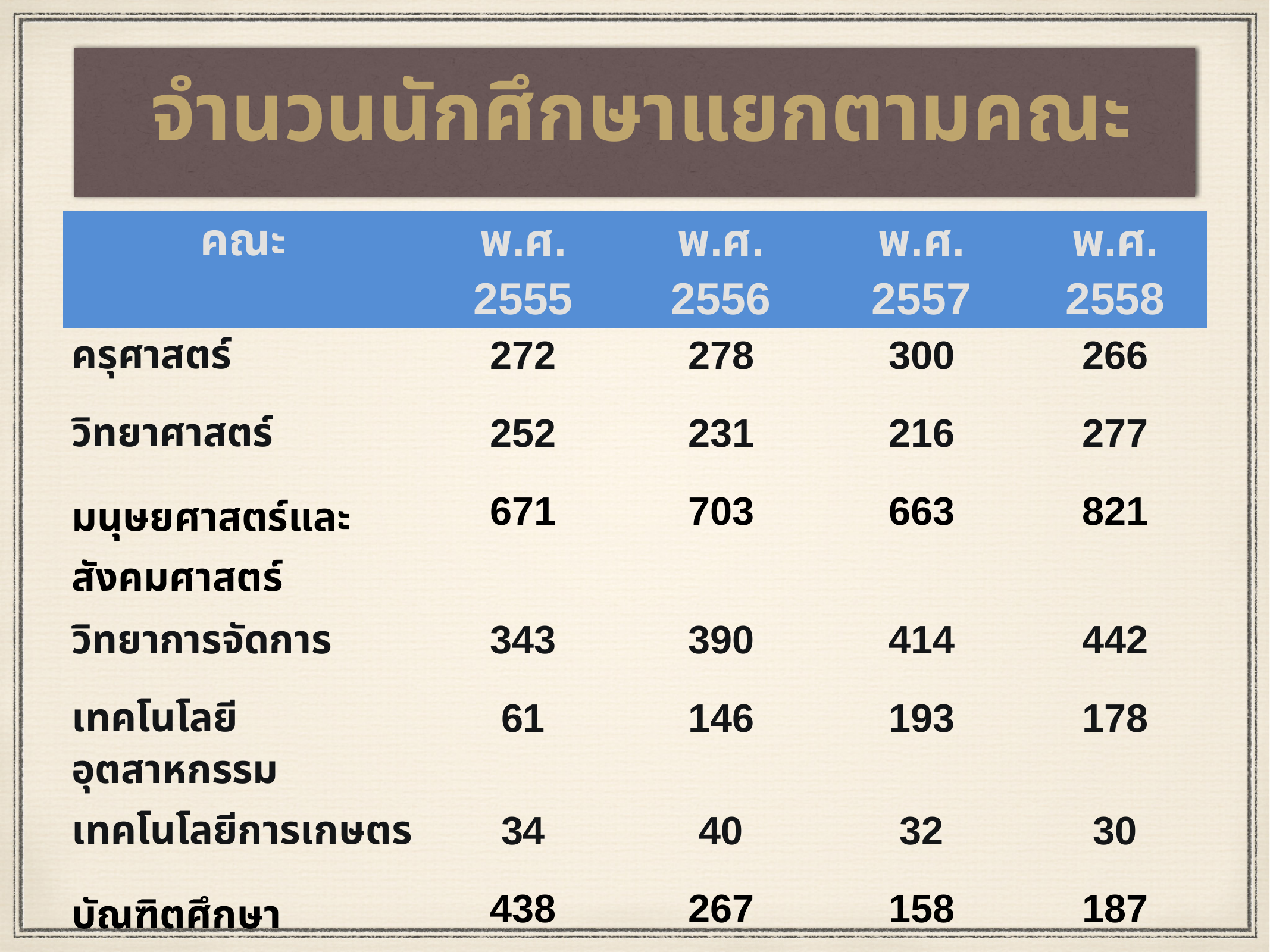

จำนวนนักศึกษาแยกตามคณะ
| คณะ | พ.ศ. 2555 | พ.ศ. 2556 | พ.ศ. 2557 | พ.ศ. 2558 |
| --- | --- | --- | --- | --- |
| ครุศาสตร์ | 272 | 278 | 300 | 266 |
| วิทยาศาสตร์ | 252 | 231 | 216 | 277 |
| มนุษยศาสตร์และสังคมศาสตร์ | 671 | 703 | 663 | 821 |
| วิทยาการจัดการ | 343 | 390 | 414 | 442 |
| เทคโนโลยีอุตสาหกรรม | 61 | 146 | 193 | 178 |
| เทคโนโลยีการเกษตร | 34 | 40 | 32 | 30 |
| บัณฑิตศึกษา | 438 | 267 | 158 | 187 |
| รวม | 2,071 | 2,055 | 1,976 | 2,201 |